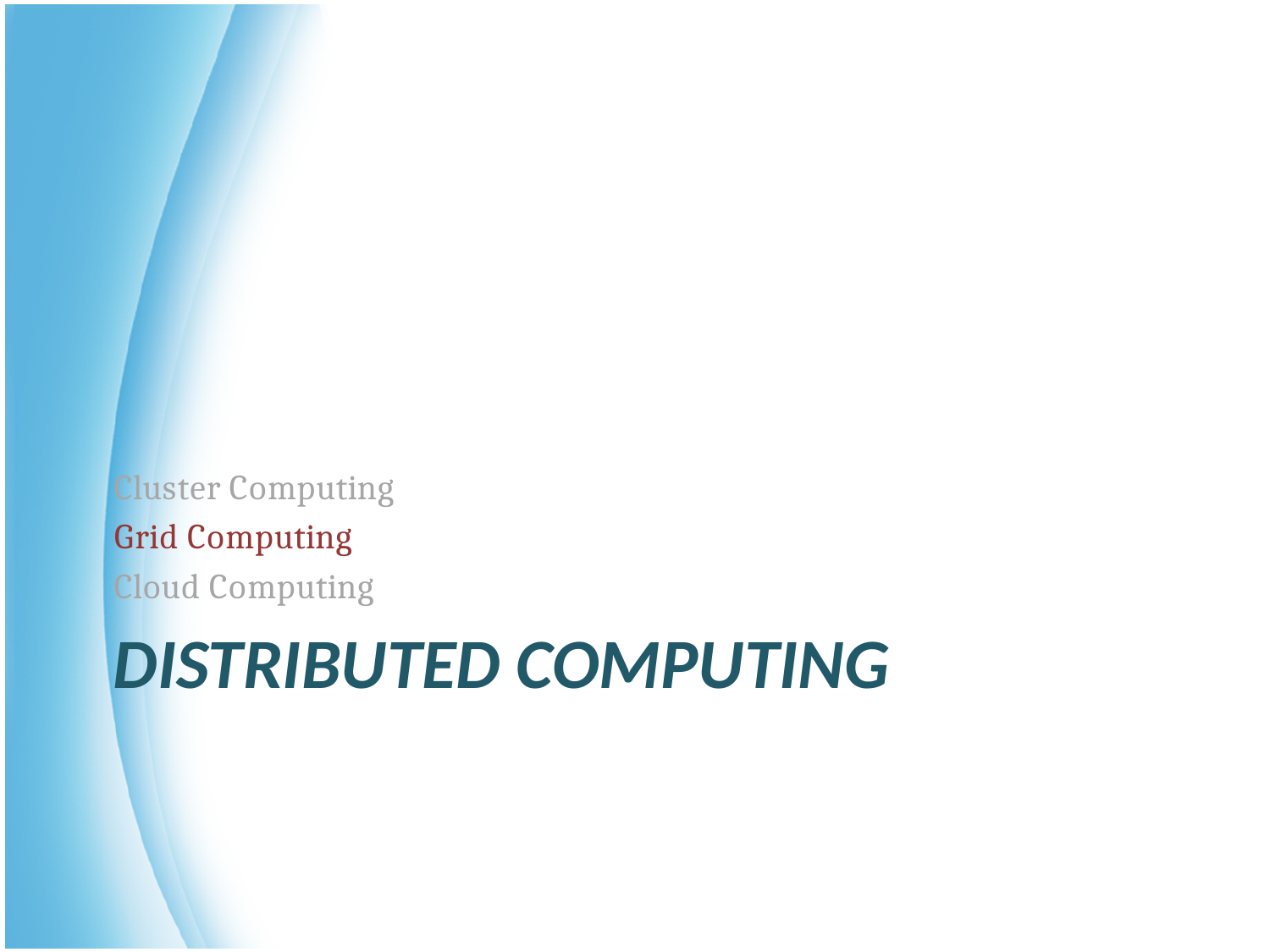

Cluster Computing
Grid Computing
Cloud Computing
# Distributed computing